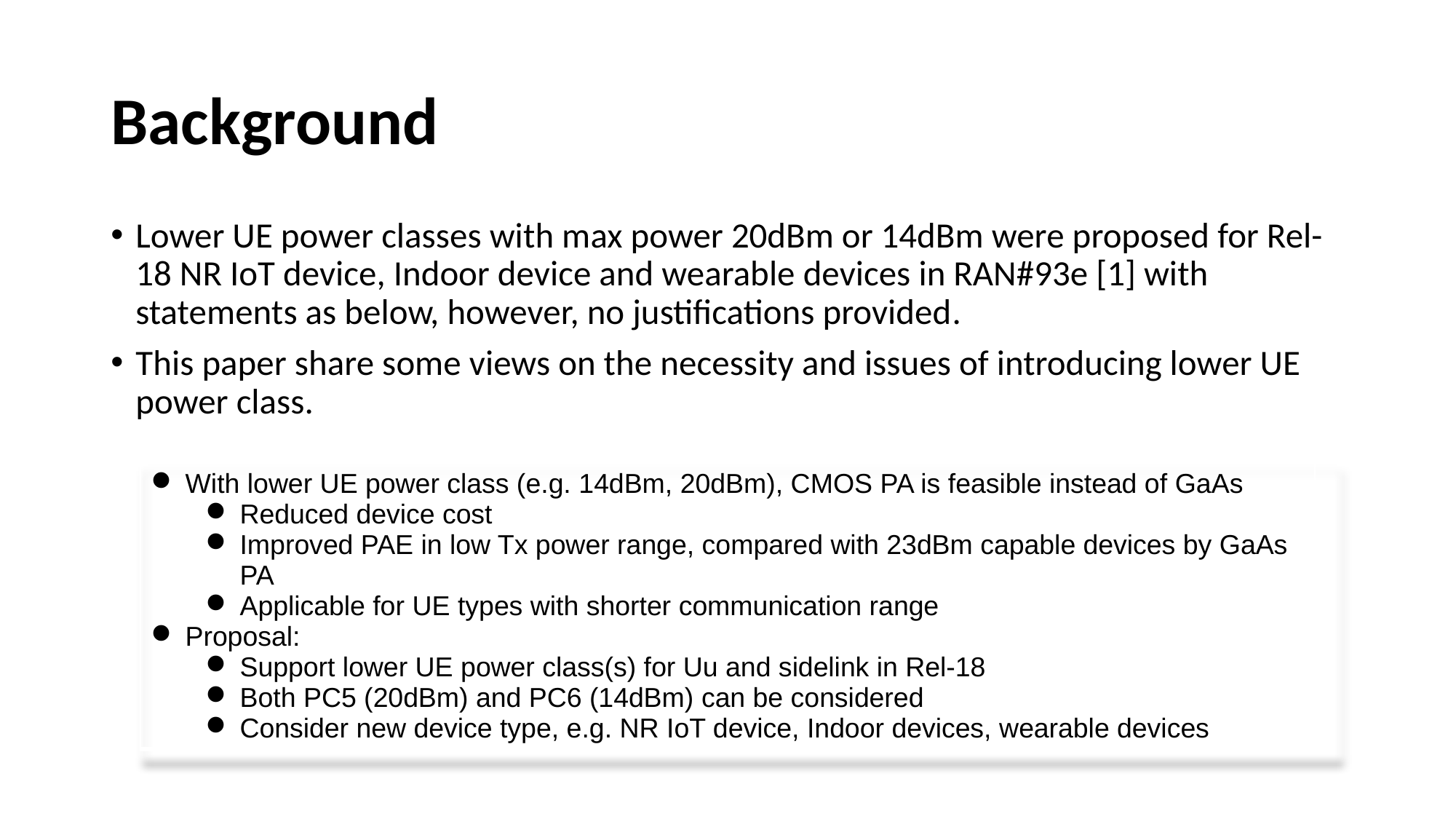

# Background
Lower UE power classes with max power 20dBm or 14dBm were proposed for Rel-18 NR IoT device, Indoor device and wearable devices in RAN#93e [1] with statements as below, however, no justifications provided.
This paper share some views on the necessity and issues of introducing lower UE power class.
| With lower UE power class (e.g. 14dBm, 20dBm), CMOS PA is feasible instead of GaAs Reduced device cost Improved PAE in low Tx power range, compared with 23dBm capable devices by GaAs PA Applicable for UE types with shorter communication range Proposal: Support lower UE power class(s) for Uu and sidelink in Rel-18 Both PC5 (20dBm) and PC6 (14dBm) can be considered Consider new device type, e.g. NR IoT device, Indoor devices, wearable devices |
| --- |